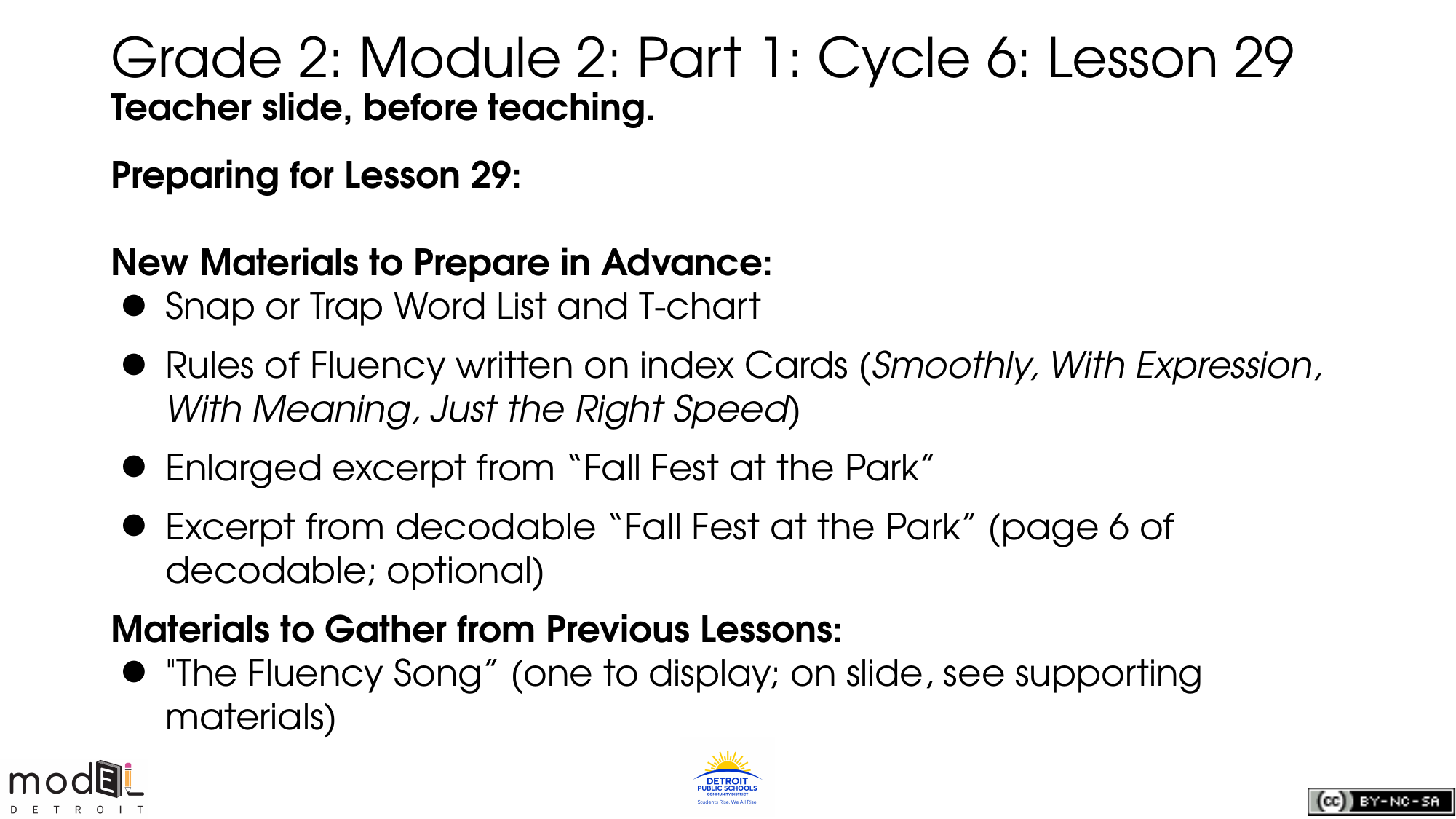

# Grade 2: Module 2: Part 1: Cycle 6: Lesson 29
Teacher slide, before teaching.
Preparing for Lesson 29:

New Materials to Prepare in Advance:
Snap or Trap Word List and T-chart
Rules of Fluency written on index Cards (Smoothly, With Expression, With Meaning, Just the Right Speed)
Enlarged excerpt from “Fall Fest at the Park”
Excerpt from decodable “Fall Fest at the Park” (page 6 of decodable; optional)
Materials to Gather from Previous Lessons:
"The Fluency Song” (one to display; on slide, see supporting materials)